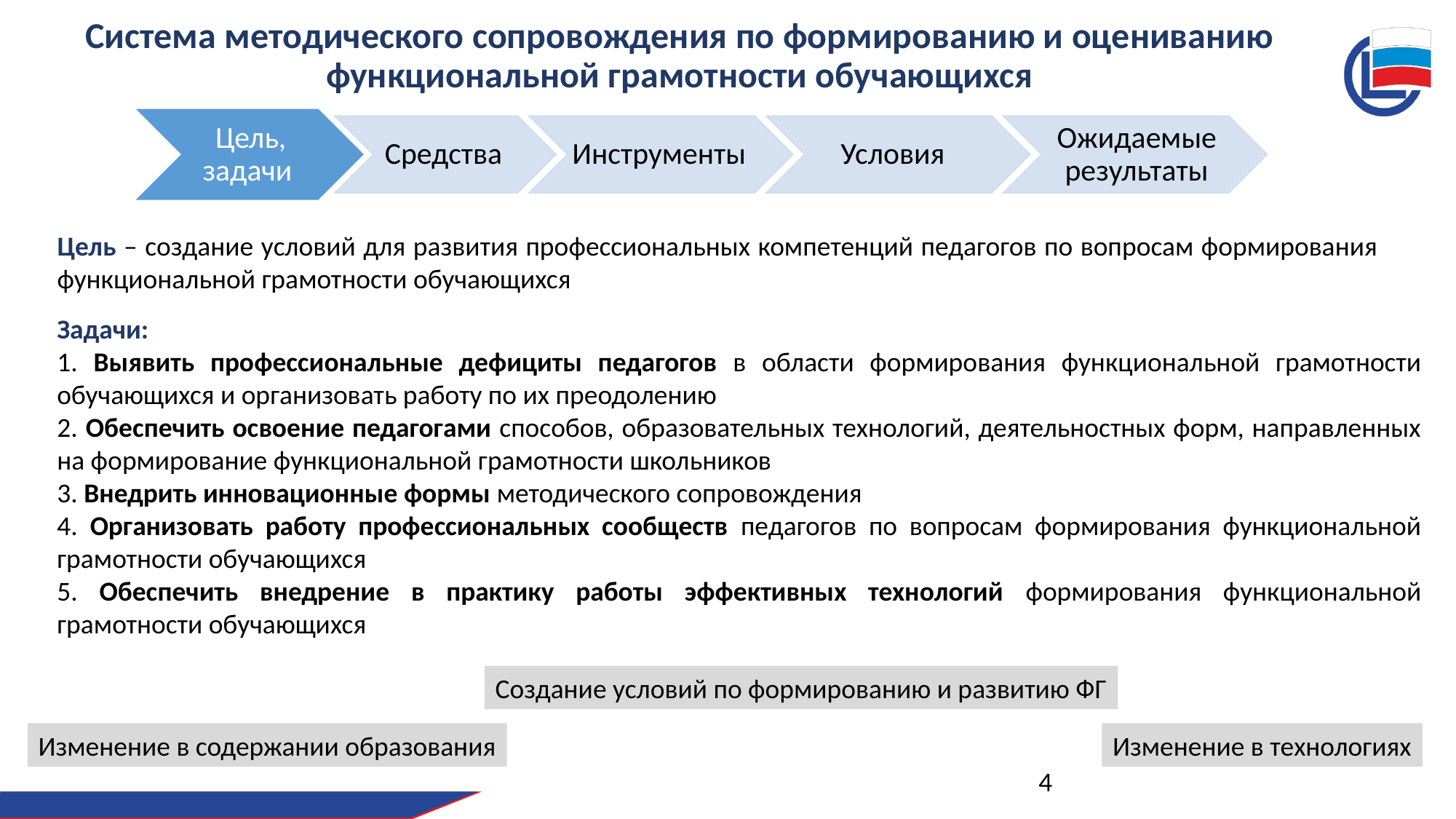

# Система методического сопровождения по формированию и оцениванию функциональной грамотности обучающихся
Цель, задачи
Средства
Инструменты
Условия
Ожидаемые результаты
Цель – создание условий для развития профессиональных компетенций педагогов по вопросам формирования функциональной грамотности обучающихся
Задачи:
1. Выявить профессиональные дефициты педагогов в области формирования функциональной грамотности обучающихся и организовать работу по их преодолению
2. Обеспечить освоение педагогами способов, образовательных технологий, деятельностных форм, направленных на формирование функциональной грамотности школьников
3. Внедрить инновационные формы методического сопровождения
4. Организовать работу профессиональных сообществ педагогов по вопросам формирования функциональной грамотности обучающихся
5. Обеспечить внедрение в практику работы эффективных технологий формирования функциональной грамотности обучающихся
Создание условий по формированию и развитию ФГ
Изменение в содержании образования
Изменение в технологиях
4